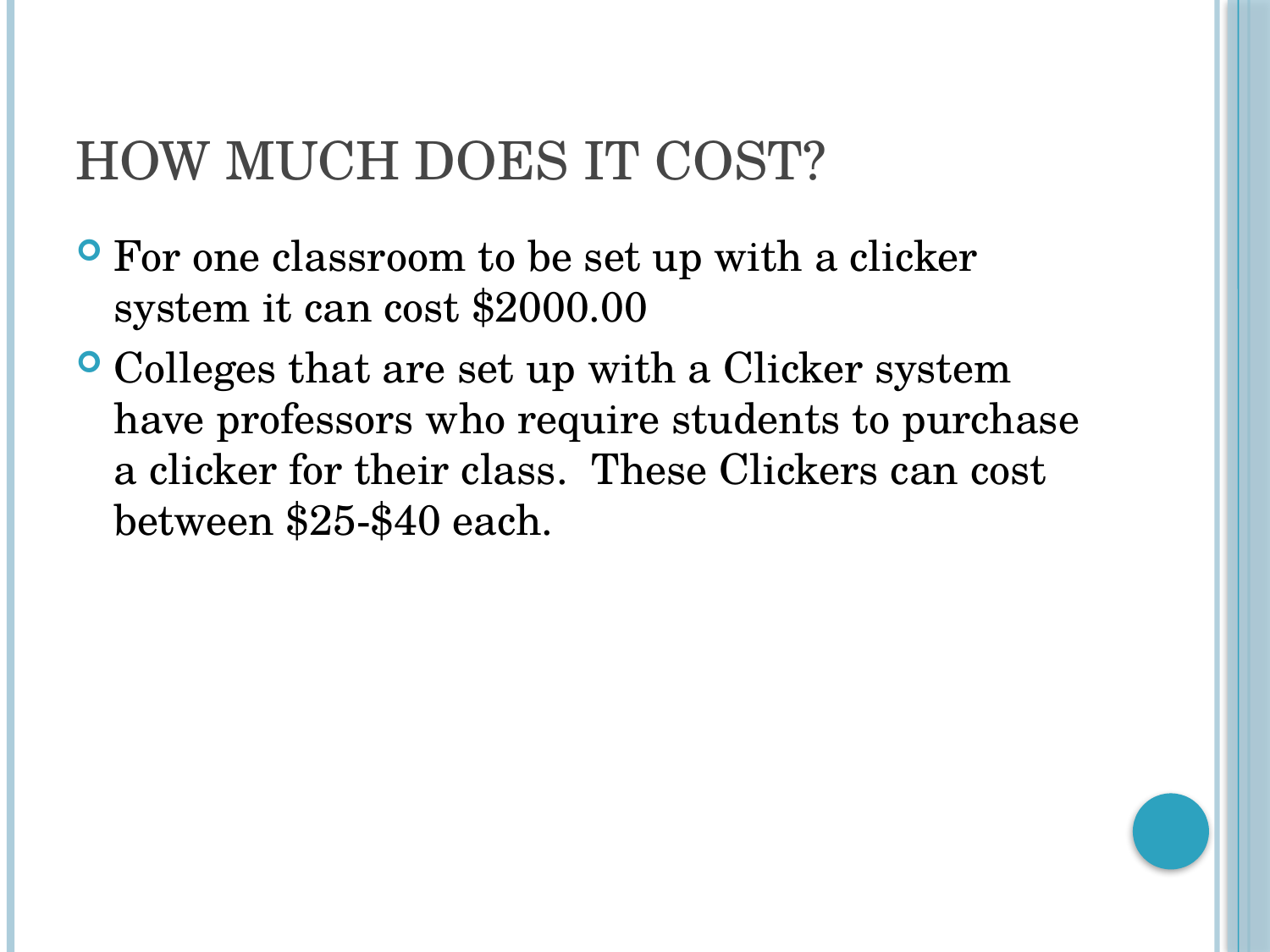

# How much does it cost?
For one classroom to be set up with a clicker system it can cost $2000.00
Colleges that are set up with a Clicker system have professors who require students to purchase a clicker for their class.  These Clickers can cost between $25-$40 each.